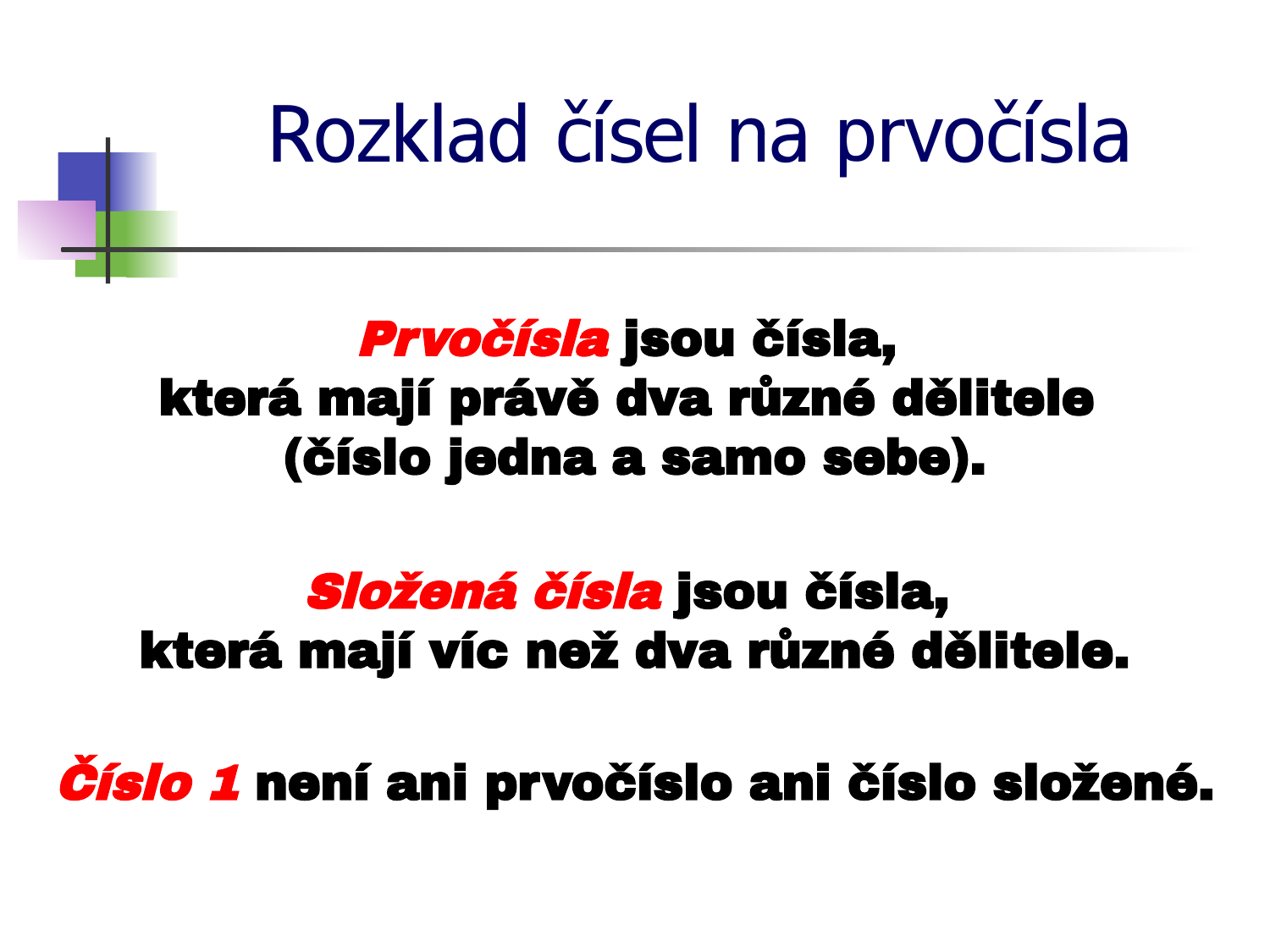

# Rozklad čísel na prvočísla
Prvočísla jsou čísla,
která mají právě dva různé dělitele
(číslo jedna a samo sebe).
Složená čísla jsou čísla,
která mají víc než dva různé dělitele.
Číslo 1 není ani prvočíslo ani číslo složené.